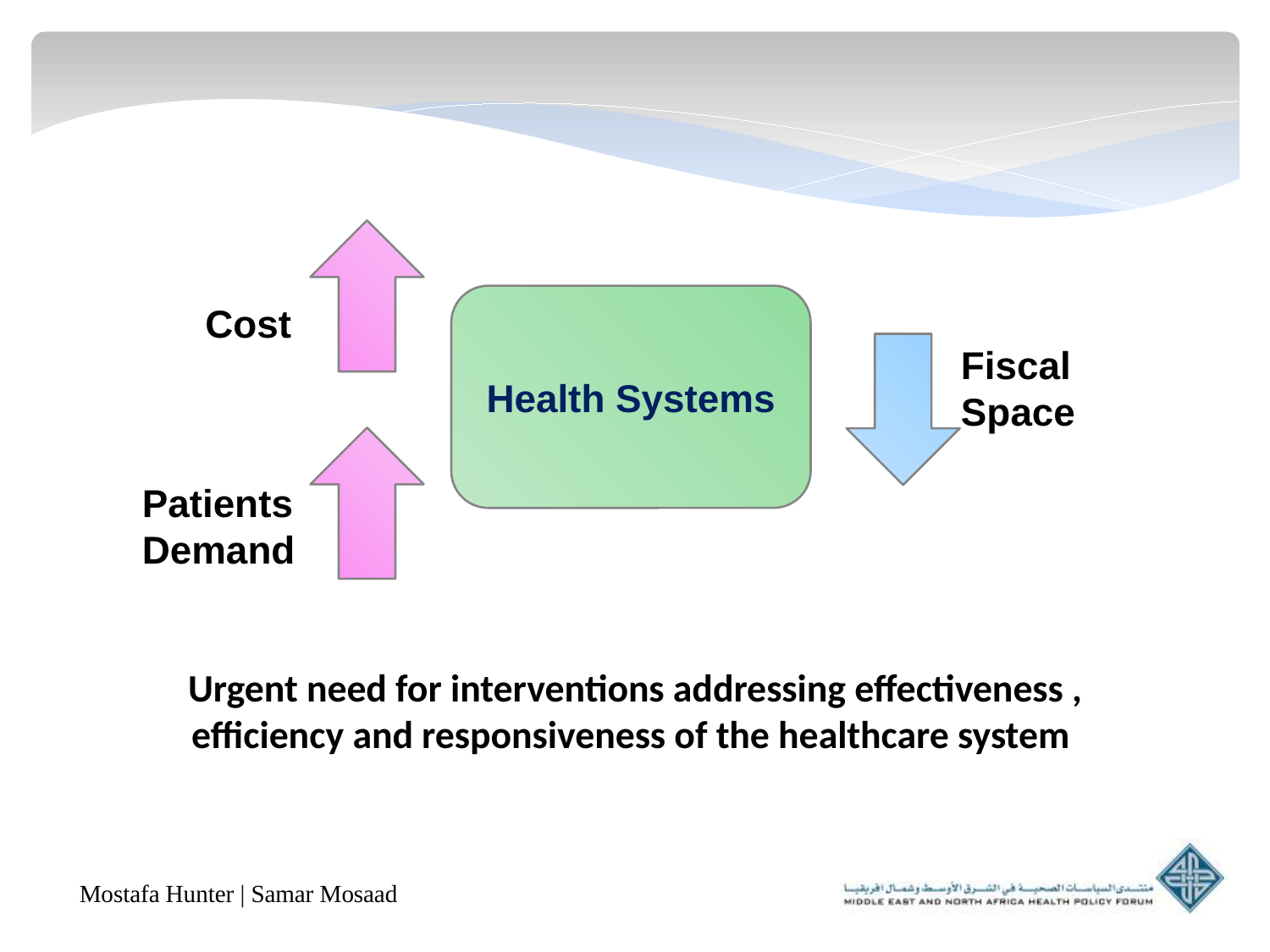

Health Systems
Cost

Fiscal Space

Patients Demand
Urgent need for interventions addressing effectiveness , efficiency and responsiveness of the healthcare system
Mostafa Hunter | Samar Mosaad